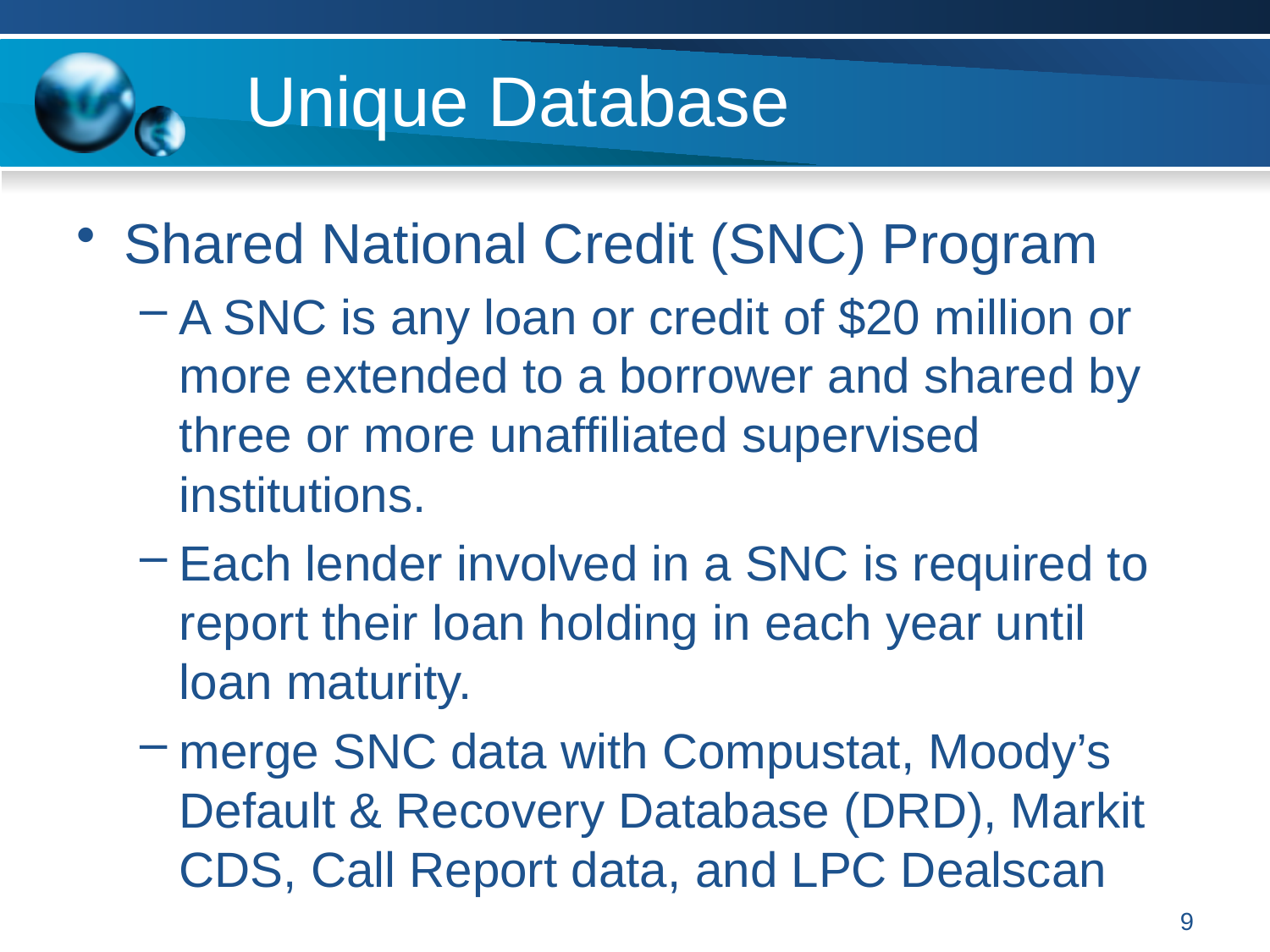

# Unique Database
Shared National Credit (SNC) Program
A SNC is any loan or credit of $20 million or more extended to a borrower and shared by three or more unaffiliated supervised institutions.
Each lender involved in a SNC is required to report their loan holding in each year until loan maturity.
merge SNC data with Compustat, Moody’s Default & Recovery Database (DRD), Markit CDS, Call Report data, and LPC Dealscan
9